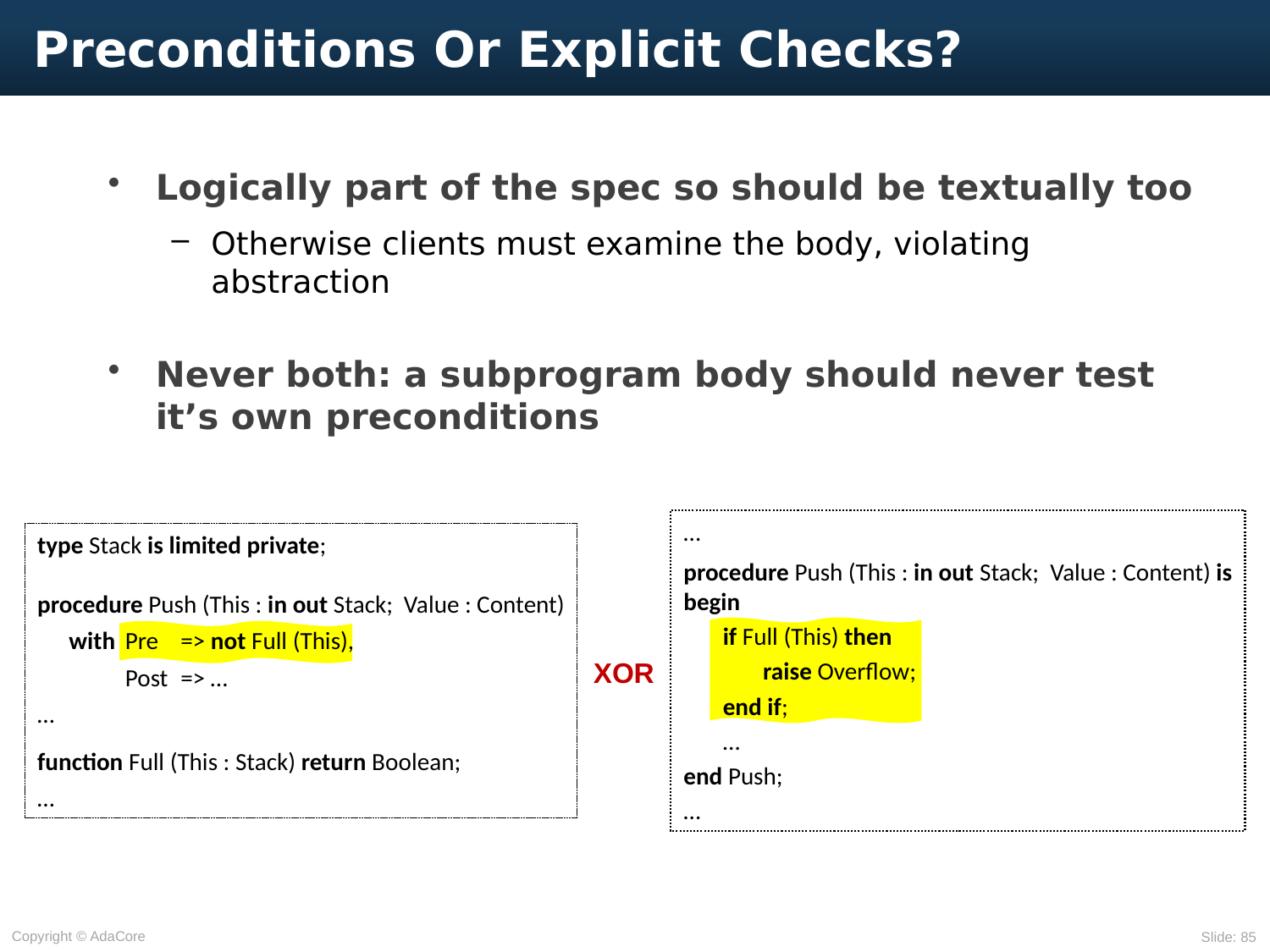

# Preconditions Or Explicit Checks?
Logically part of the spec so should be textually too
Otherwise clients must examine the body, violating abstraction
Never both: a subprogram body should never test it’s own preconditions
…
procedure Push (This : in out Stack;  Value : Content) is
begin
	if Full (This) then
		raise Overflow;
	end if;
	…
end Push;
…

type Stack is limited private;

procedure Push (This : in out Stack;  Value : Content)
	with	Pre  	=> not Full (This),
		Post	=> …
…
function Full (This : Stack) return Boolean;
…

XOR